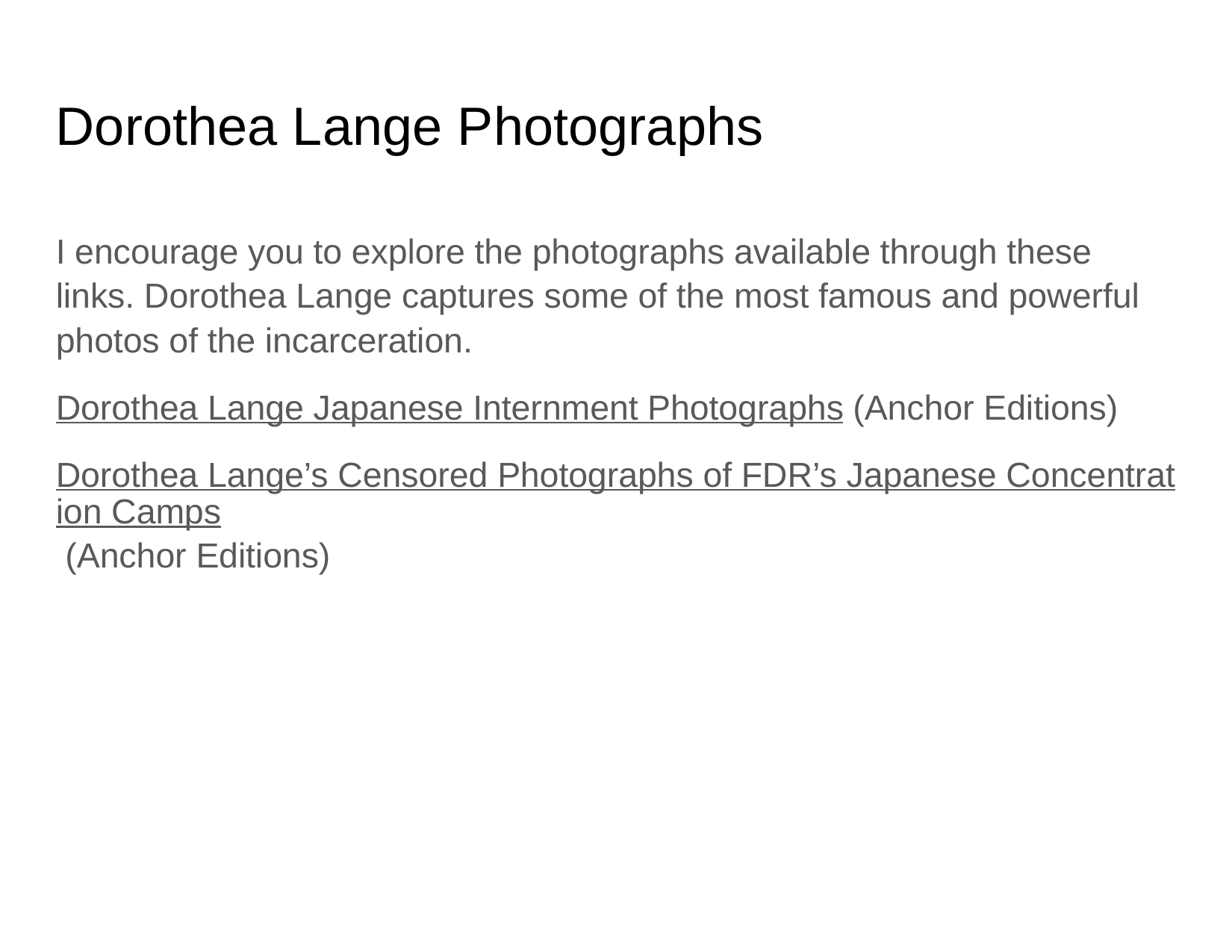

# Dorothea Lange Photographs
I encourage you to explore the photographs available through these links. Dorothea Lange captures some of the most famous and powerful photos of the incarceration.
Dorothea Lange Japanese Internment Photographs (Anchor Editions)
Dorothea Lange’s Censored Photographs of FDR’s Japanese Concentration Camps (Anchor Editions)